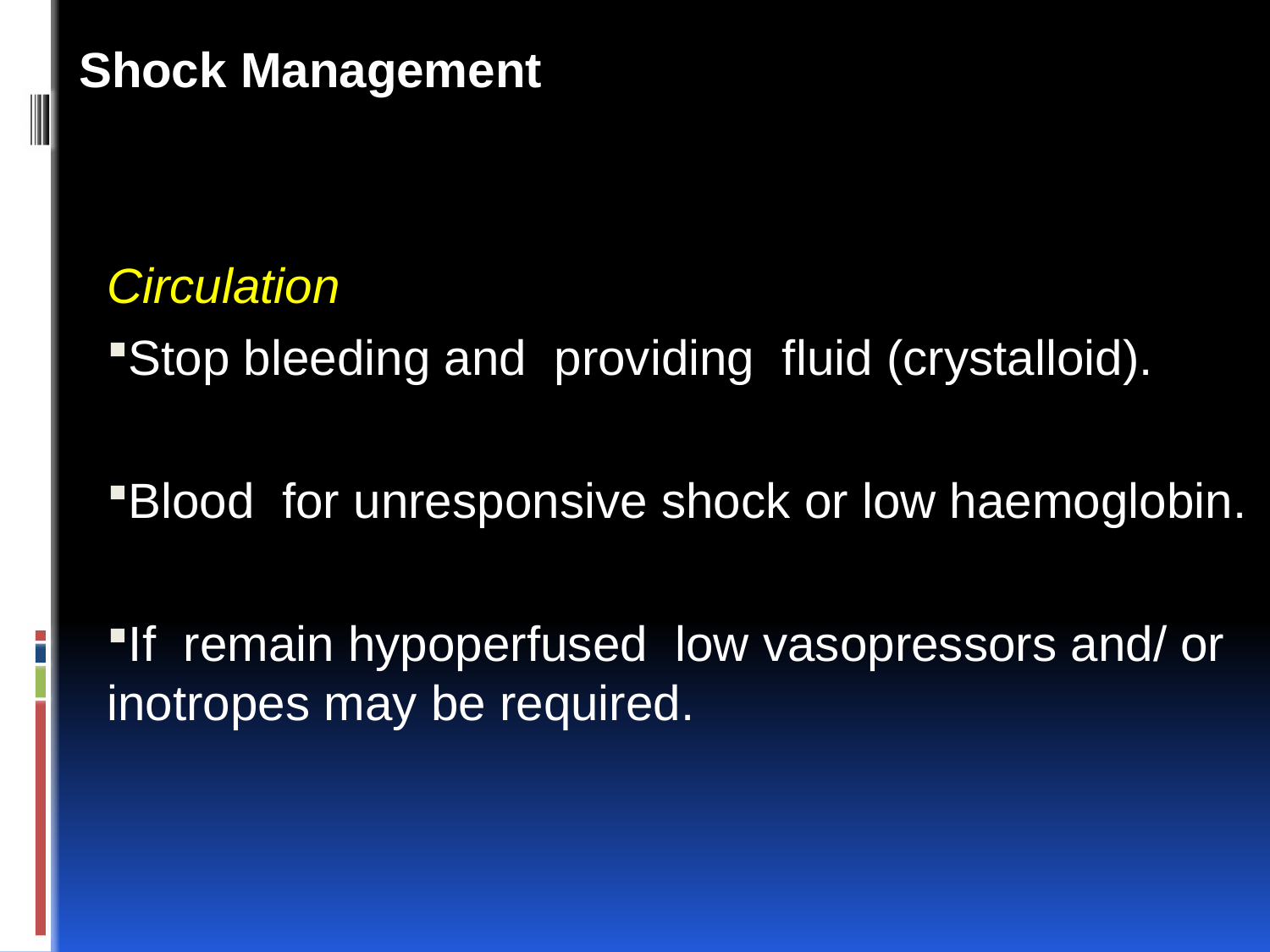

Shock Management
Circulation
Stop bleeding and  providing  fluid (crystalloid).

Blood  for unresponsive shock or low haemoglobin.

If  remain hypoperfused  low vasopressors and/ or inotropes may be required.